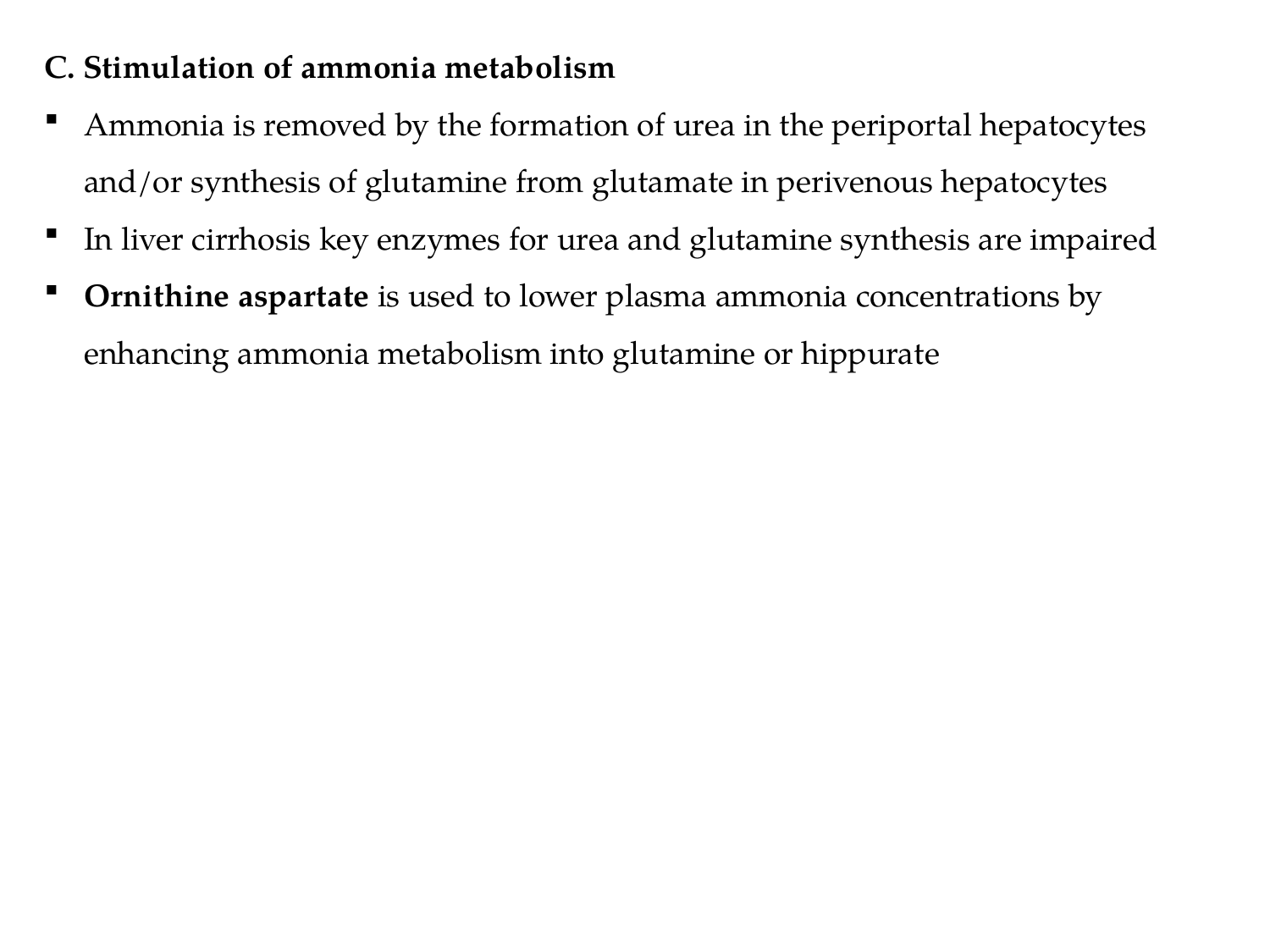

C. Stimulation of ammonia metabolism
Ammonia is removed by the formation of urea in the periportal hepatocytes and/or synthesis of glutamine from glutamate in perivenous hepatocytes
In liver cirrhosis key enzymes for urea and glutamine synthesis are impaired
Ornithine aspartate is used to lower plasma ammonia concentrations by enhancing ammonia metabolism into glutamine or hippurate